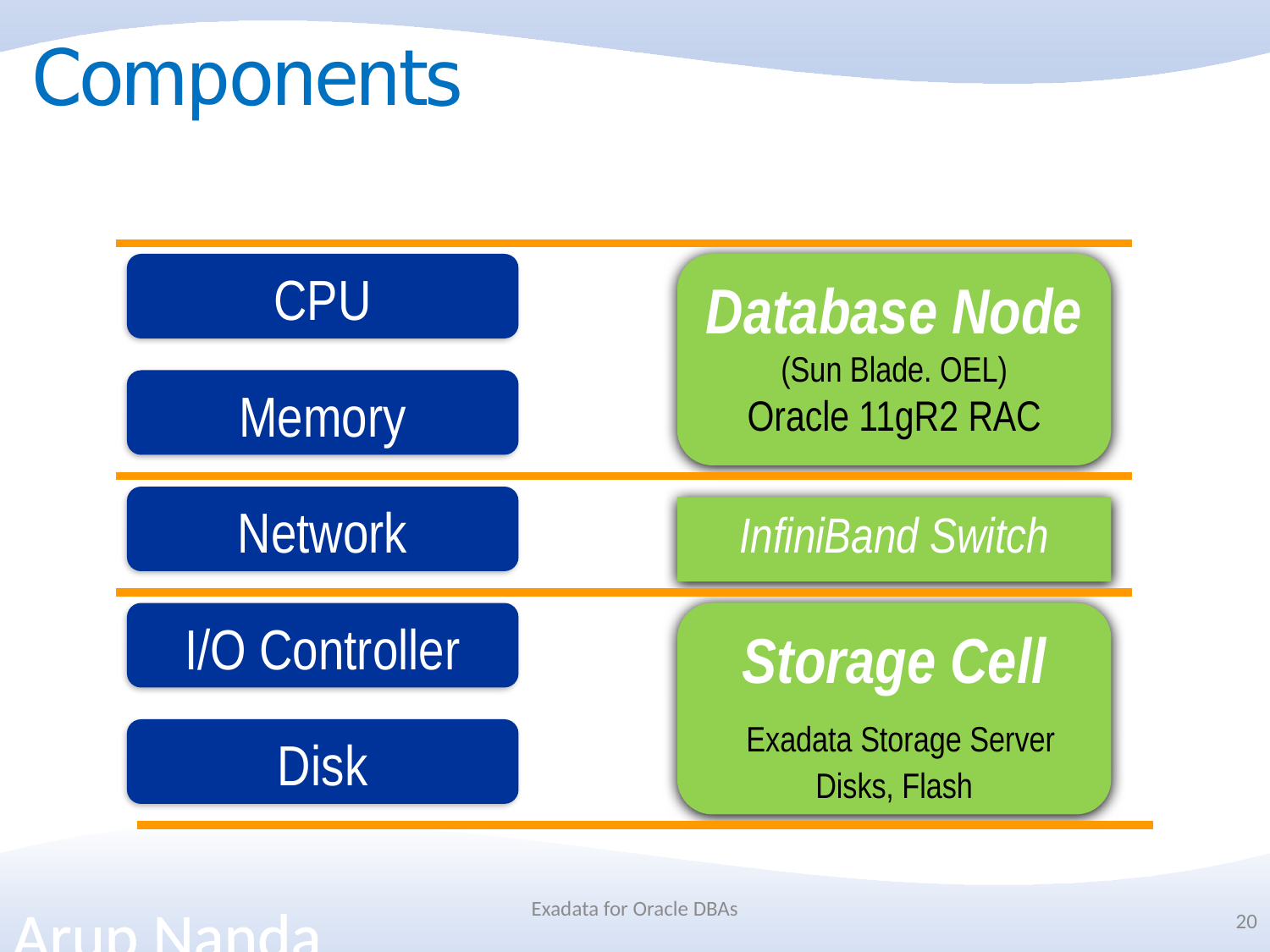

# Components
CPU
Database Node
(Sun Blade. OEL)
Oracle 11gR2 RAC
Memory
Network
InfiniBand Switch
I/O Controller
Storage Cell
 Exadata Storage Server
Disks, Flash

Disk
Exadata for Oracle DBAs
20